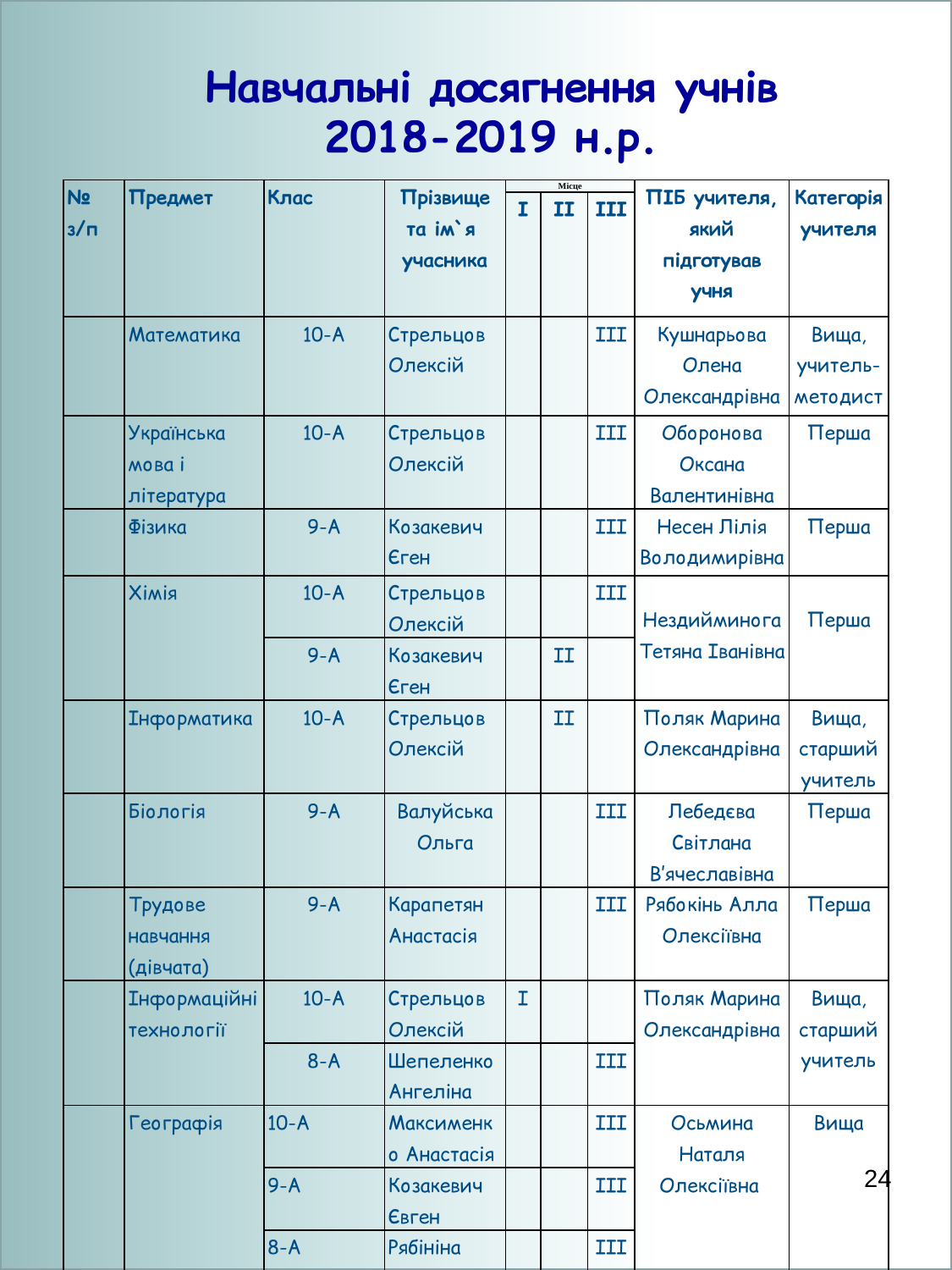

Навчальні досягнення учнів
2018-2019 н.р.
| № з/п | Предмет | Клас | Прізвище та ім`я учасника | Місце |  |  | ПІБ учителя, який підготував учня | Категорія учителя |
| --- | --- | --- | --- | --- | --- | --- | --- | --- |
|  |  |  |  | І | ІІ | ІІІ |  |  |
|  | Математика | 10-А | Стрельцов Олексій |  |  | ІІІ | Кушнарьова Олена Олександрівна | Вища, учитель-методист |
|  | Українська мова і література | 10-А | Стрельцов Олексій |  |  | ІІІ | Оборонова Оксана Валентинівна | Перша |
|  | Фізика | 9-А | Козакевич Єген |  |  | ІІІ | Несен Лілія Володимирівна | Перша |
|  | Хімія | 10-А | Стрельцов Олексій |  |  | ІІІ | Нездийминога Тетяна Іванівна | Перша |
|  |  | 9-А | Козакевич Єген |  | ІІ |  |  |  |
|  | Інформатика | 10-А | Стрельцов Олексій |  | ІІ |  | Поляк Марина Олександрівна | Вища, старший учитель |
|  | Біологія | 9-А | Валуйська Ольга |  |  | ІІІ | Лебедєва Світлана В’ячеславівна | Перша |
|  | Трудове навчання (дівчата) | 9-А | Карапетян Анастасія |  |  | ІІІ | Рябокінь Алла Олексіївна | Перша |
|  | Інформаційні технології | 10-А | Стрельцов Олексій | І |  |  | Поляк Марина Олександрівна | Вища, старший учитель |
|  |  | 8-А | Шепеленко Ангеліна |  |  | ІІІ |  |  |
|  | Географія | 10-А | Максименко Анастасія |  |  | ІІІ | Осьмина Наталя Олексіївна | Вища |
|  |  | 9-А | Козакевич Євген |  |  | ІІІ |  |  |
|  |  | 8-А | Рябініна Вікторія |  |  | ІІІ |  |  |
|  |  | 10-А | Стрельцов Олексій |  |  | ІІІ |  |  |
24